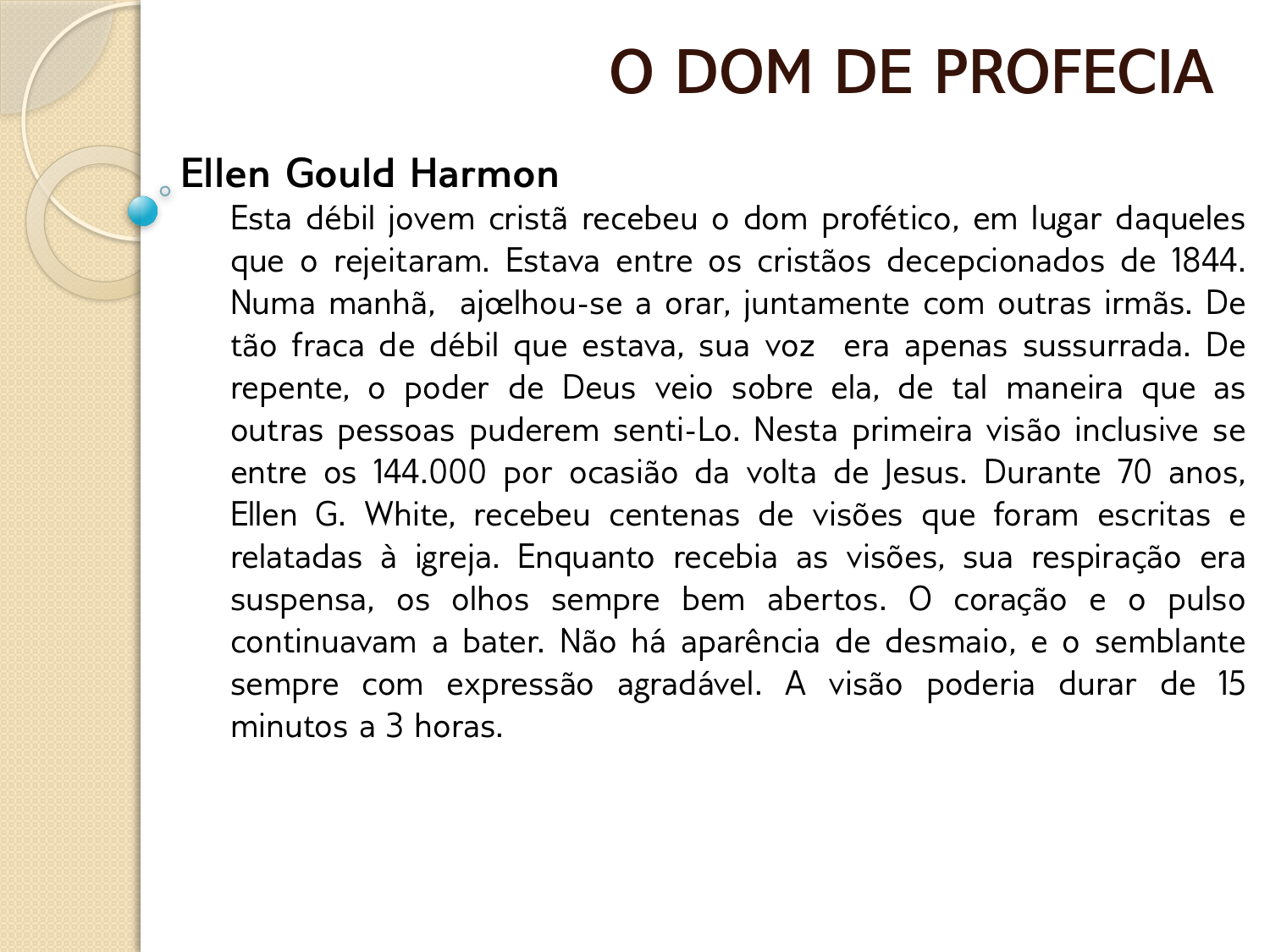

O DOM DE PROFECIA
Ellen Gould Harmon
Esta débil jovem cristã recebeu o dom profético, em lugar daqueles que o rejeitaram. Estava entre os cristãos decepcionados de 1844. Numa manhã,  ajoelhou-se a orar, juntamente com outras irmãs. De tão fraca de débil que estava, sua voz  era apenas sussurrada. De repente, o poder de Deus veio sobre ela, de tal maneira que as outras pessoas puderem senti-Lo. Nesta primeira visão inclusive se entre os 144.000 por ocasião da volta de Jesus. Durante 70 anos, Ellen G. White, recebeu centenas de visões que foram escritas e relatadas à igreja. Enquanto recebia as visões, sua respiração era suspensa, os olhos sempre bem abertos. O coração e o pulso continuavam a bater. Não há aparência de desmaio, e o semblante sempre com expressão agradável. A visão poderia durar de 15 minutos a 3 horas.